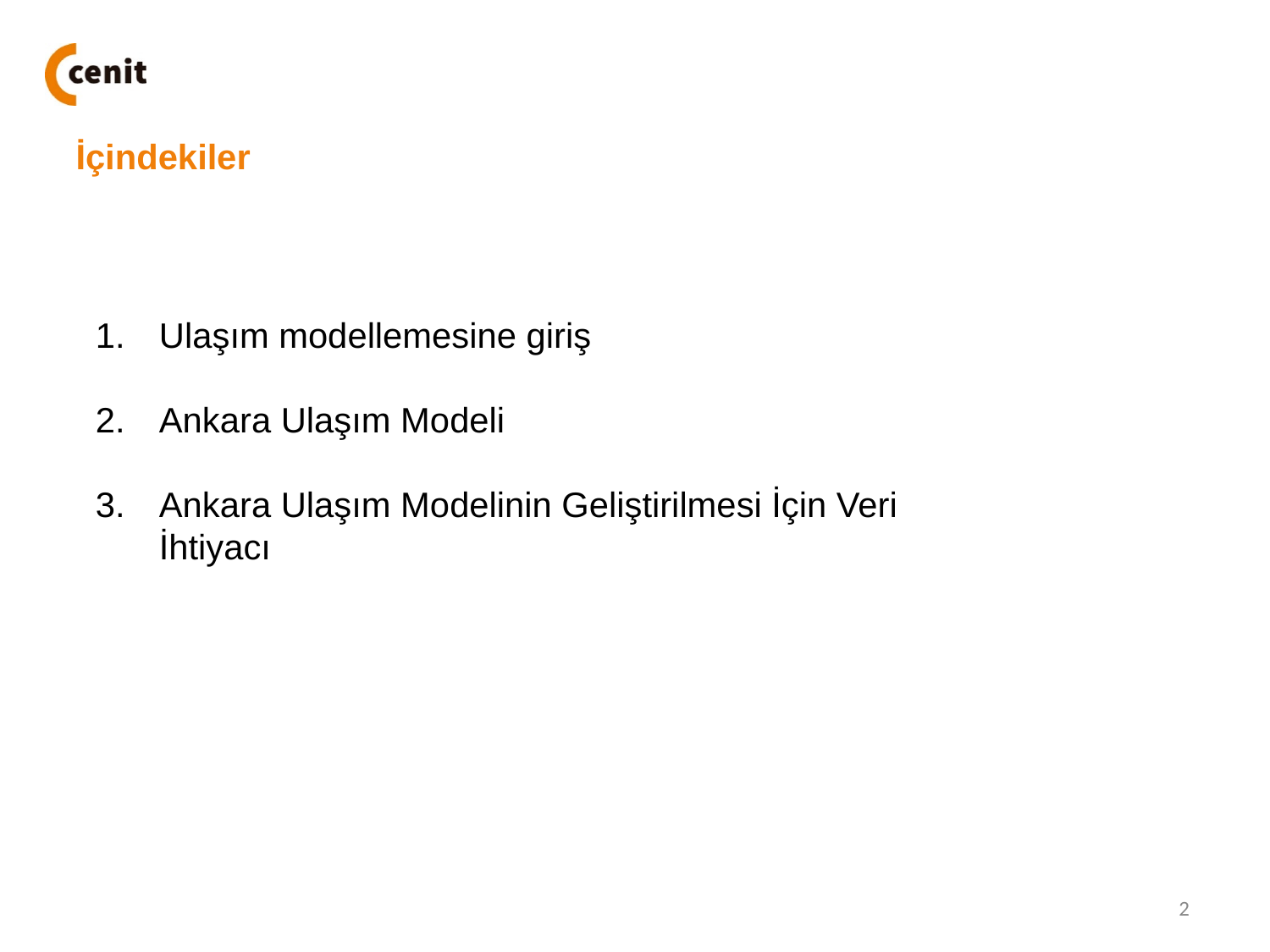

İçindekiler
Ulaşım modellemesine giriş

Ankara Ulaşım Modeli

Ankara Ulaşım Modelinin Geliştirilmesi İçin Veri İhtiyacı
2